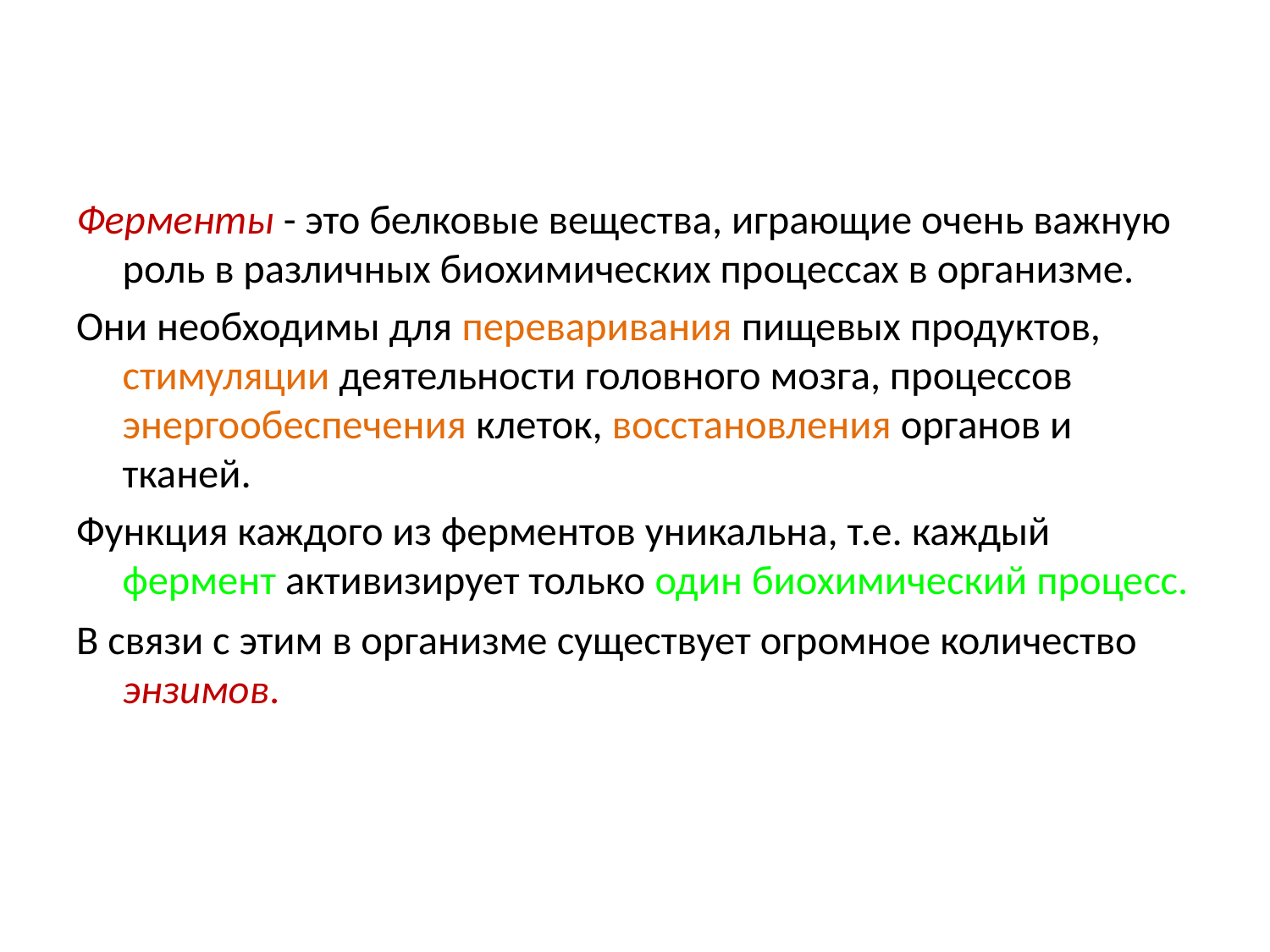

# Ферменты
Ферменты - это белковые вещества, играющие очень важную роль в различных биохимических процессах в организме.
Они необходимы для переваривания пищевых продуктов, стимуляции деятельности головного мозга, процессов энергообеспечения клеток, восстановления органов и тканей.
Функция каждого из ферментов уникальна, т.е. каждый фермент активизирует только один биохимический процесс.
В связи с этим в организме существует огромное количество энзимов.